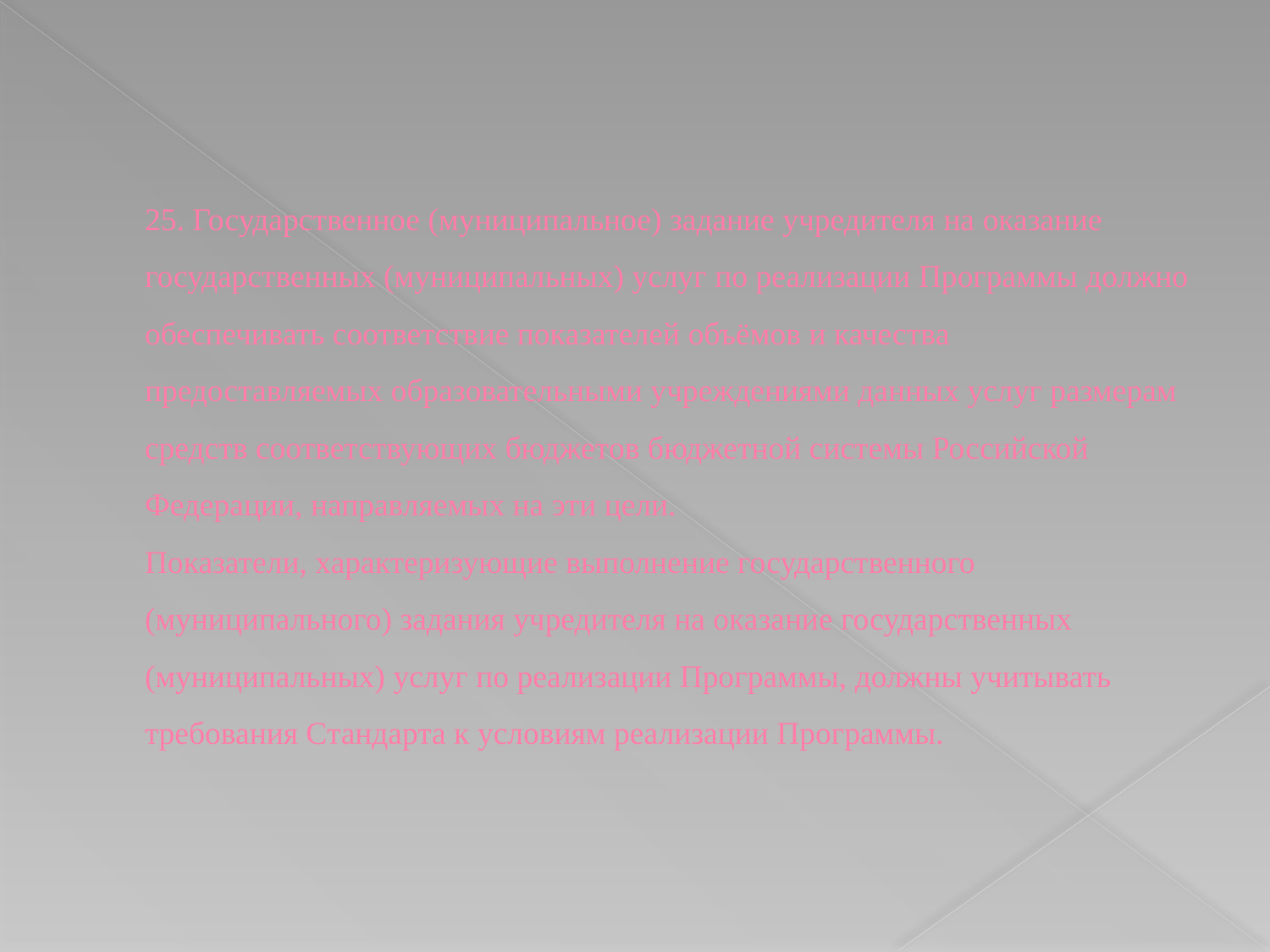

# 25. Государственное (муниципальное) задание учредителя на оказание государственных (муниципальных) услуг по реализации Программы должно обеспечивать соответствие показателей объёмов и качества предоставляемых образовательными учреждениями данных услуг размерам средств соответствующих бюджетов бюджетной системы Российской Федерации, направляемых на эти цели. Показатели, характеризующие выполнение государственного (муниципального) задания учредителя на оказание государственных (муниципальных) услуг по реализации Программы, должны учитывать требования Стандарта к условиям реализации Программы.